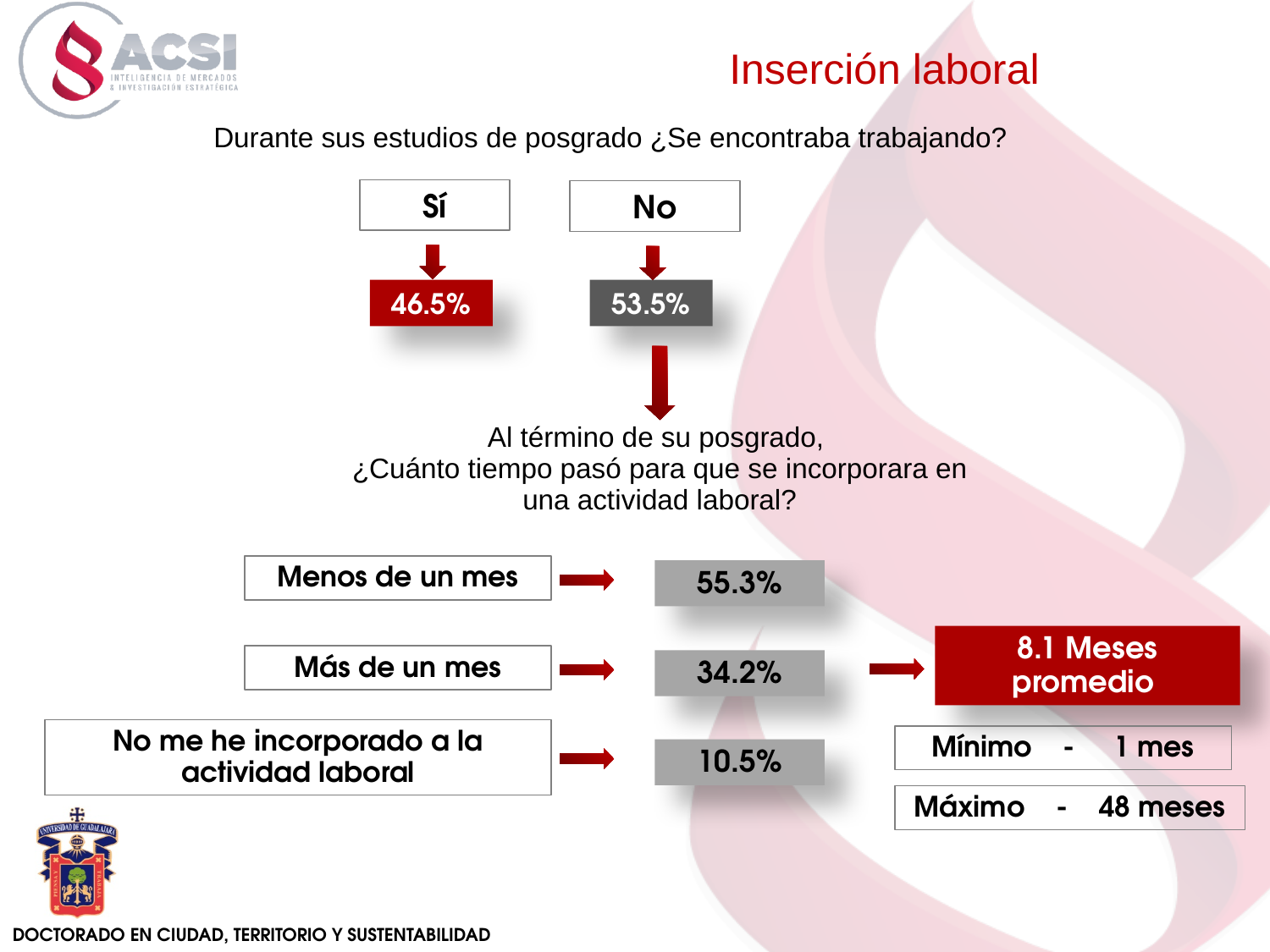

Inserción laboral
Durante sus estudios de posgrado ¿Se encontraba trabajando?
Sí
No

46.5%
53.5%

Al término de su posgrado,
¿Cuánto tiempo pasó para que se incorporara en una actividad laboral?
Menos de un mes
55.3%

8.1 Meses promedio
Más de un mes
34.2%

No me he incorporado a la actividad laboral
Mínimo    -     1 mes
10.5%

Máximo    -    48 meses